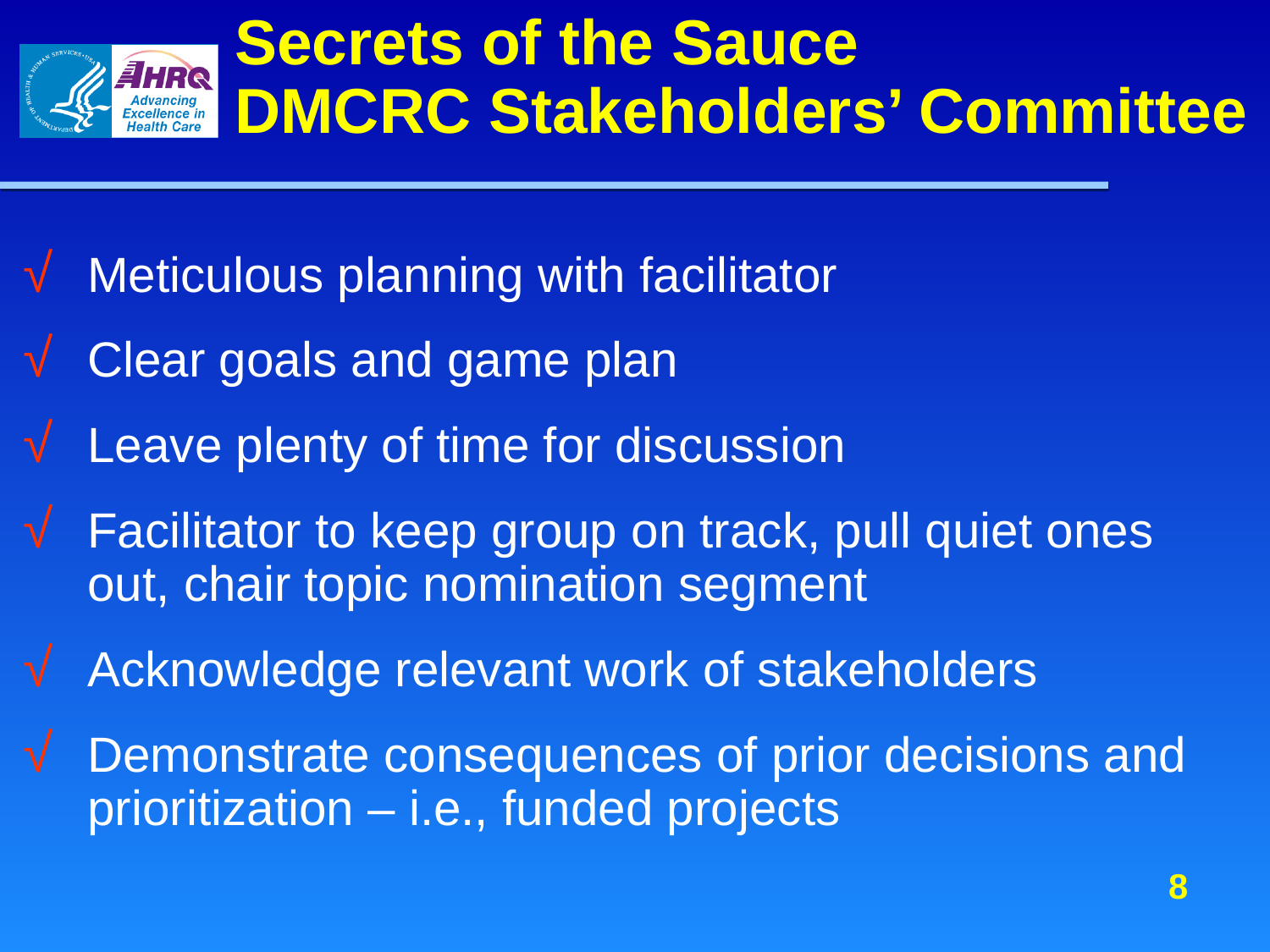

# Secrets of the Sauce DMCRC Stakeholders’ Committee
Meticulous planning with facilitator
Clear goals and game plan
Leave plenty of time for discussion
Facilitator to keep group on track, pull quiet ones out, chair topic nomination segment
Acknowledge relevant work of stakeholders
Demonstrate consequences of prior decisions and prioritization – i.e., funded projects